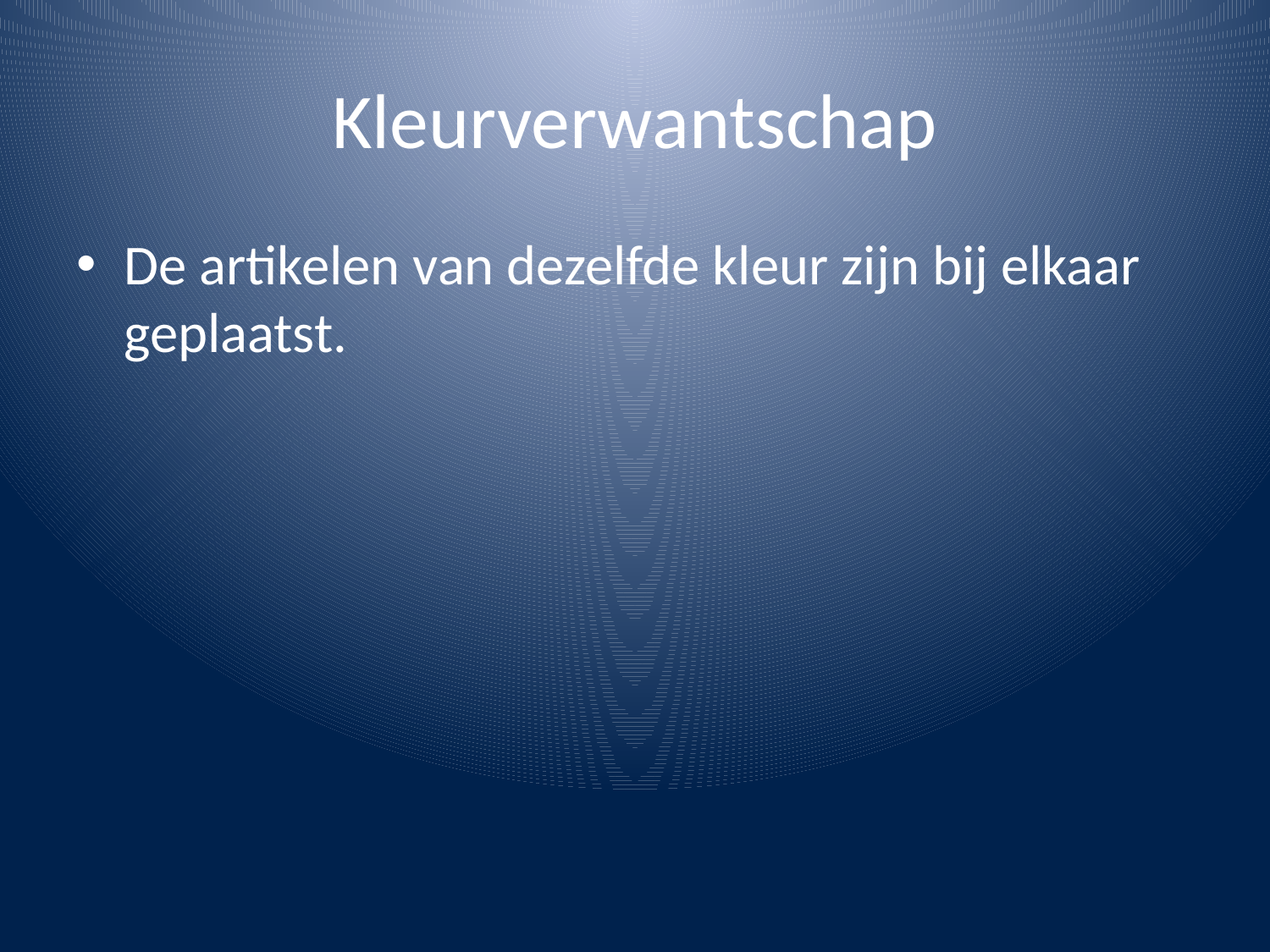

# Kleurverwantschap
De artikelen van dezelfde kleur zijn bij elkaar geplaatst.